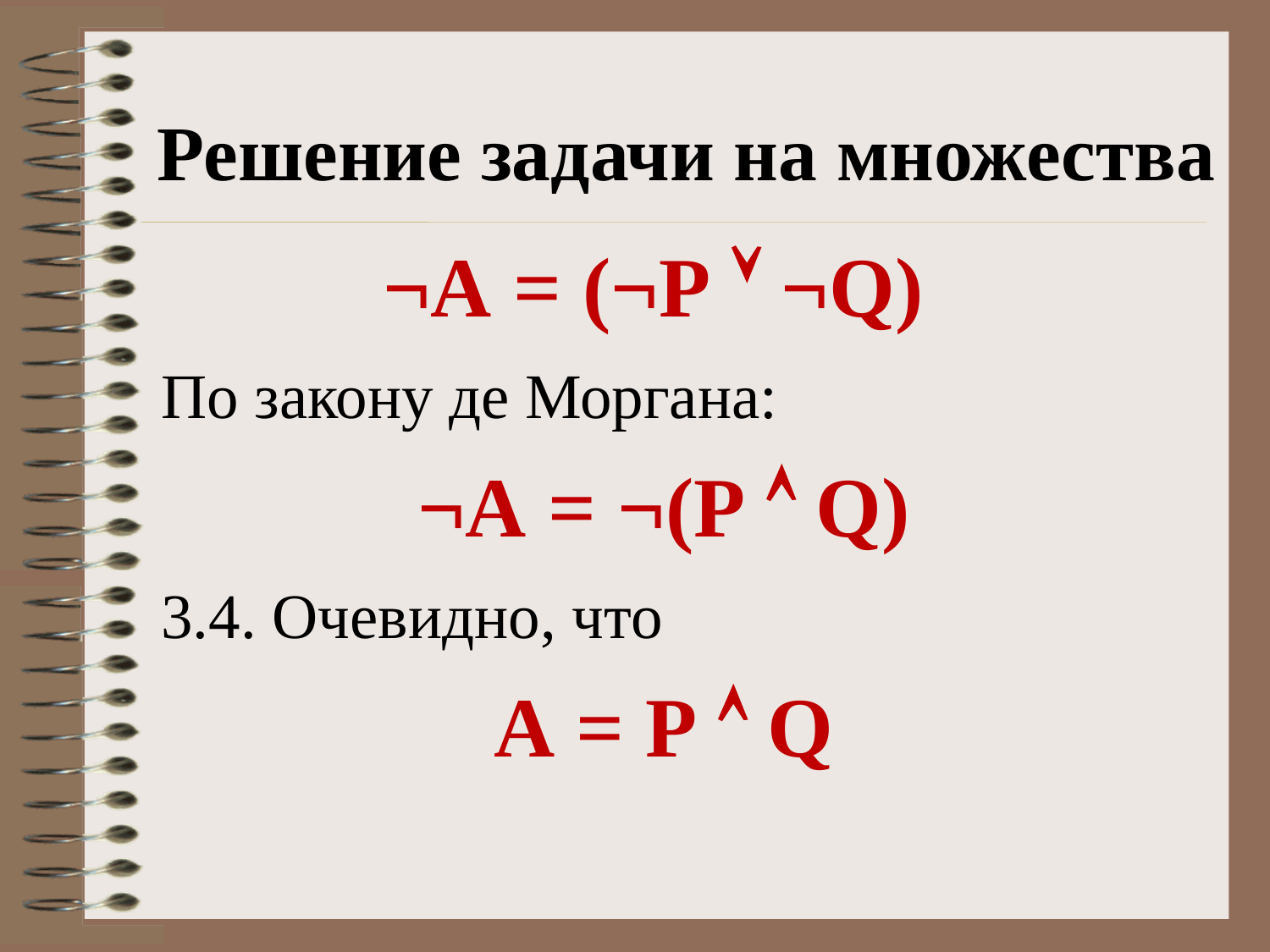

Решение задачи на множества
¬А = (¬P ∨ ¬Q)
По закону де Моргана:
¬А = ¬(P ∧ Q)
3.4. Очевидно, что
А = P ∧ Q